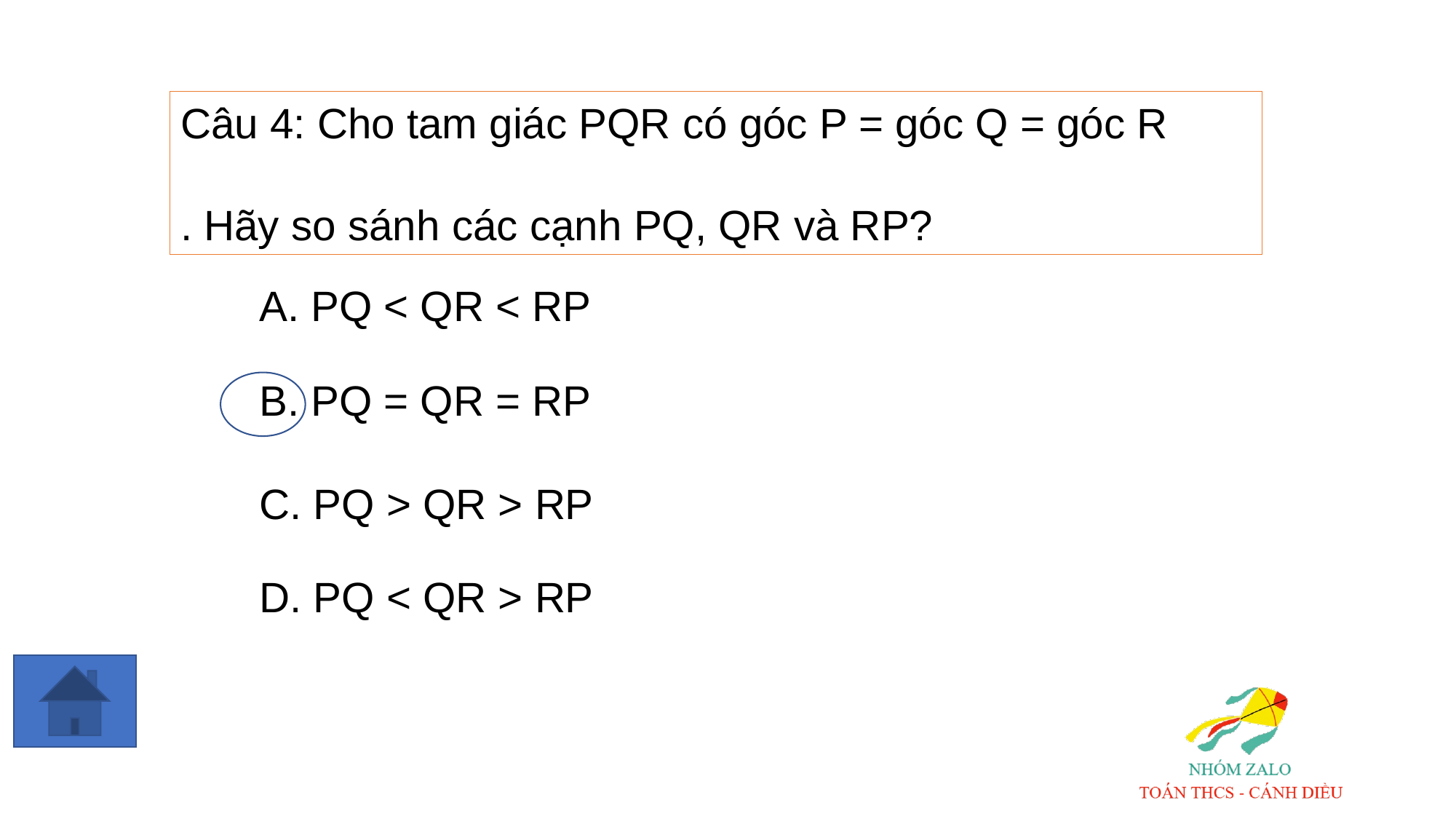

Câu 4: Cho tam giác PQR có góc P = góc Q = góc R
. Hãy so sánh các cạnh PQ, QR và RP?
A. PQ < QR < RP
B. PQ = QR = RP

C. PQ > QR > RP
D. PQ < QR > RP